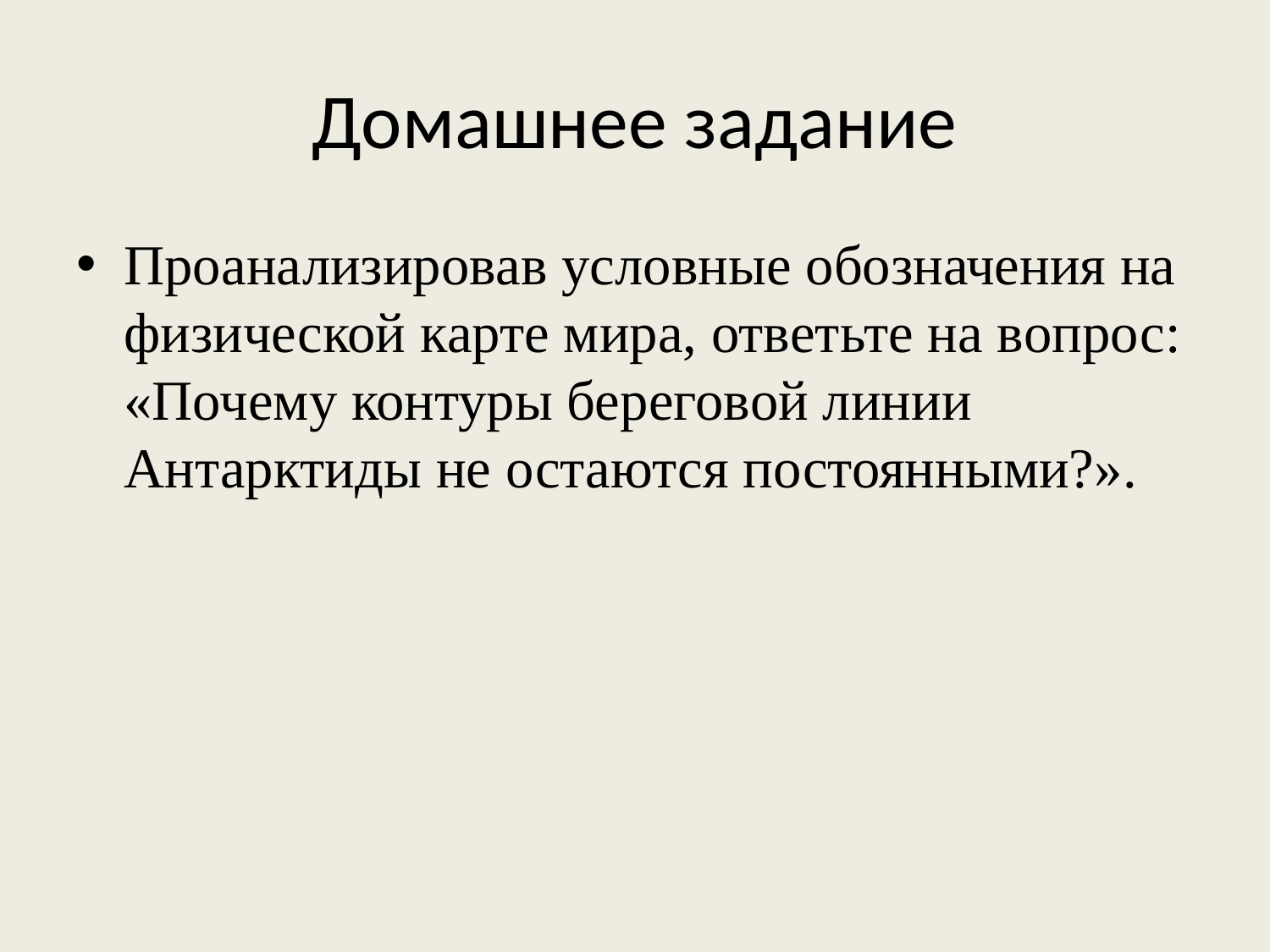

# Домашнее задание
Проанализировав условные обозначения на физической карте мира, ответьте на вопрос: «Почему контуры береговой линии Антарктиды не остаются постоянными?».